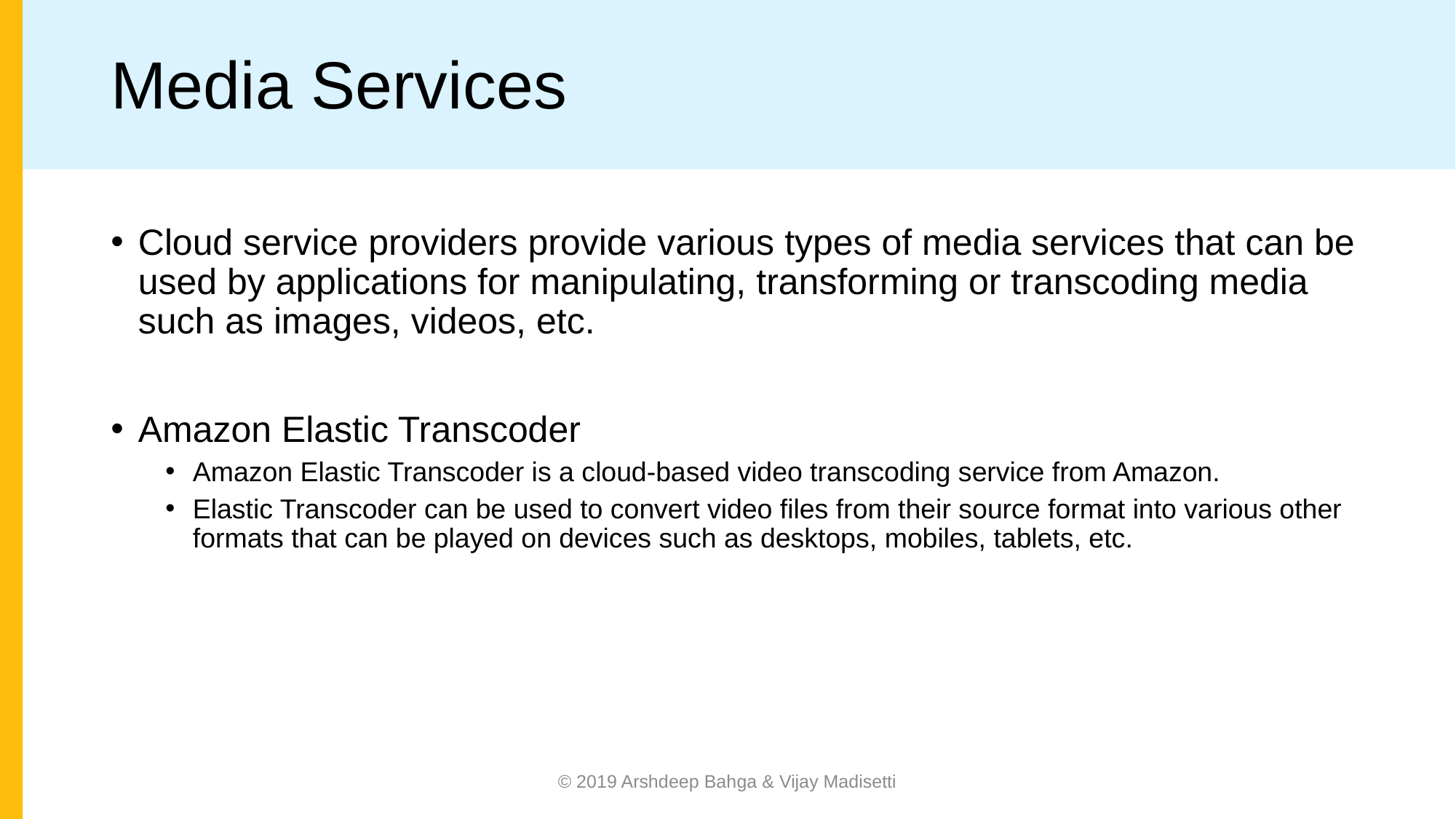

# Media Services
Cloud service providers provide various types of media services that can be used by applications for manipulating, transforming or transcoding media such as images, videos, etc.

Amazon Elastic Transcoder
Amazon Elastic Transcoder is a cloud-based video transcoding service from Amazon.
Elastic Transcoder can be used to convert video files from their source format into various other formats that can be played on devices such as desktops, mobiles, tablets, etc.
© 2019 Arshdeep Bahga & Vijay Madisetti